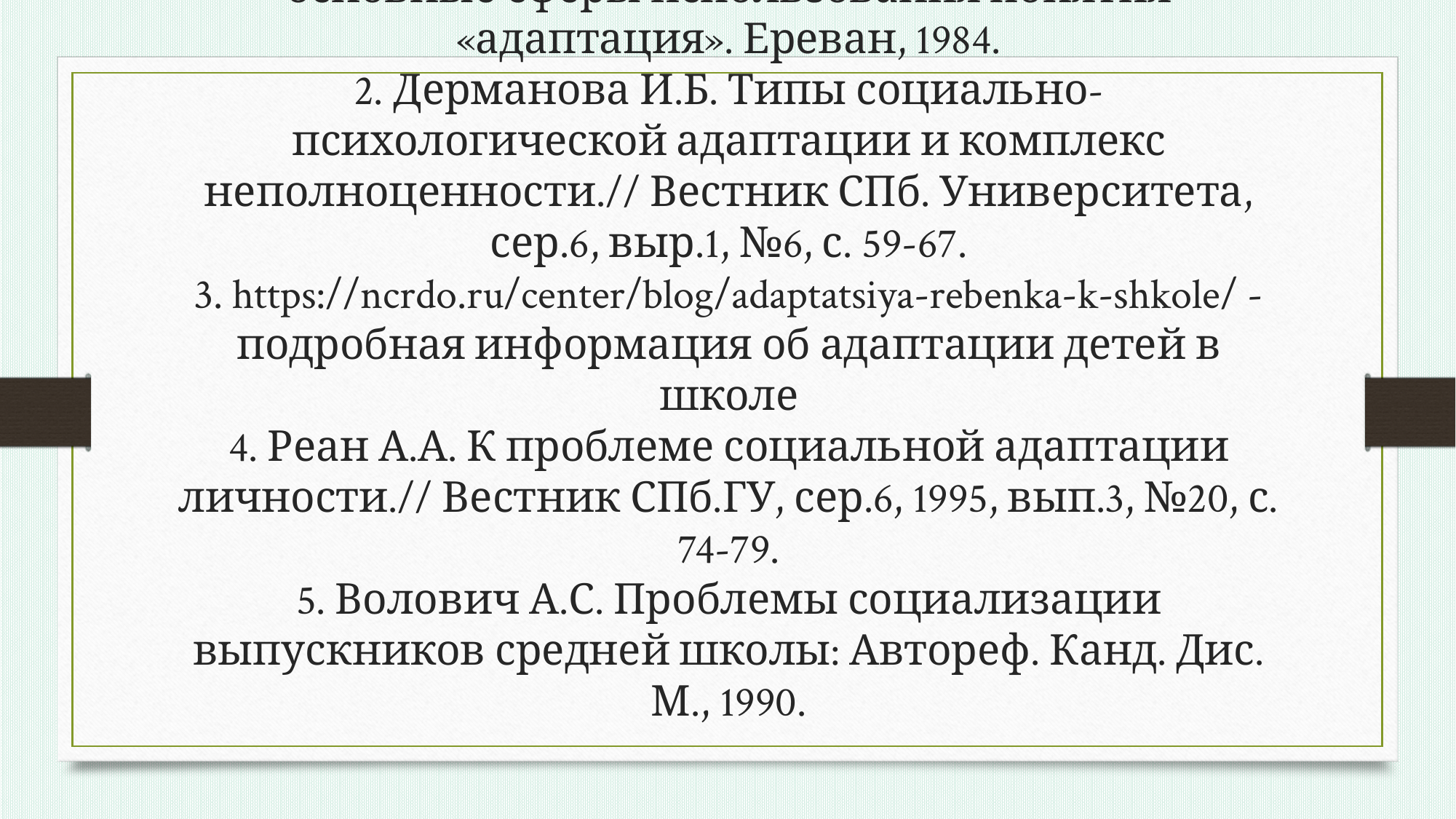

# СПИСОК ИСПОЛЬЗУЕМОЙ ЛИТЕРАТУРЫ 1. Айрапетян С.Г. Возникновение, развитие и основные сферы использования понятия «адаптация». Ереван, 1984. 2. Дерманова И.Б. Типы социально-психологической адаптации и комплекс неполноценности.// Вестник СПб. Университета, сер.6, выр.1, №6, с. 59-67. 3. https://ncrdo.ru/center/blog/adaptatsiya-rebenka-k-shkole/ - подробная информация об адаптации детей в школе 4. Реан А.А. К проблеме социальной адаптации личности.// Вестник СПб.ГУ, сер.6, 1995, вып.3, №20, с. 74-79. 5. Волович А.С. Проблемы социализации выпускников средней школы: Автореф. Канд. Дис. М., 1990.